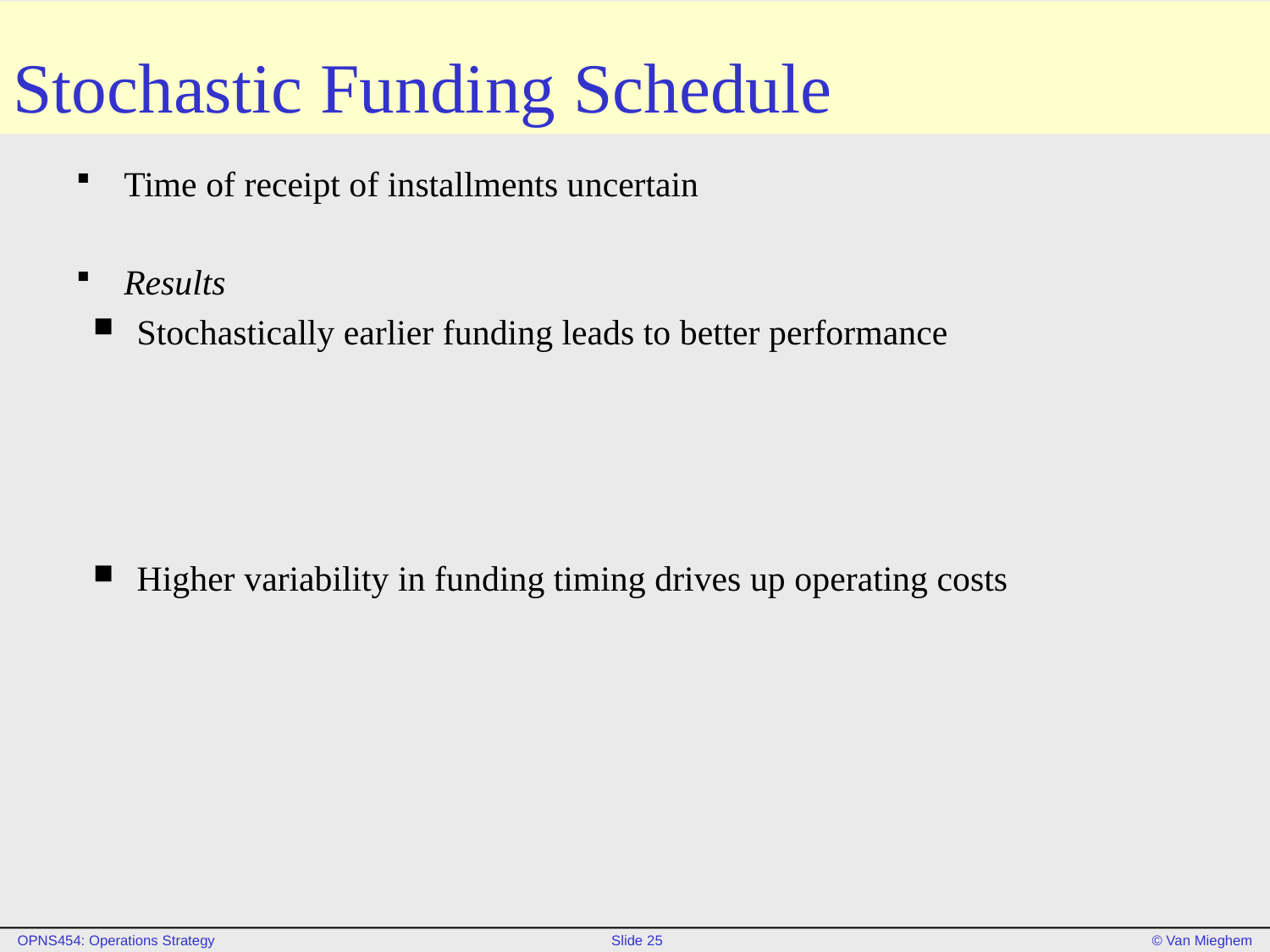

# Stochastic Funding Schedule
Time of receipt of installments uncertain

Results
Stochastically earlier funding leads to better performance

Higher variability in funding timing drives up operating costs